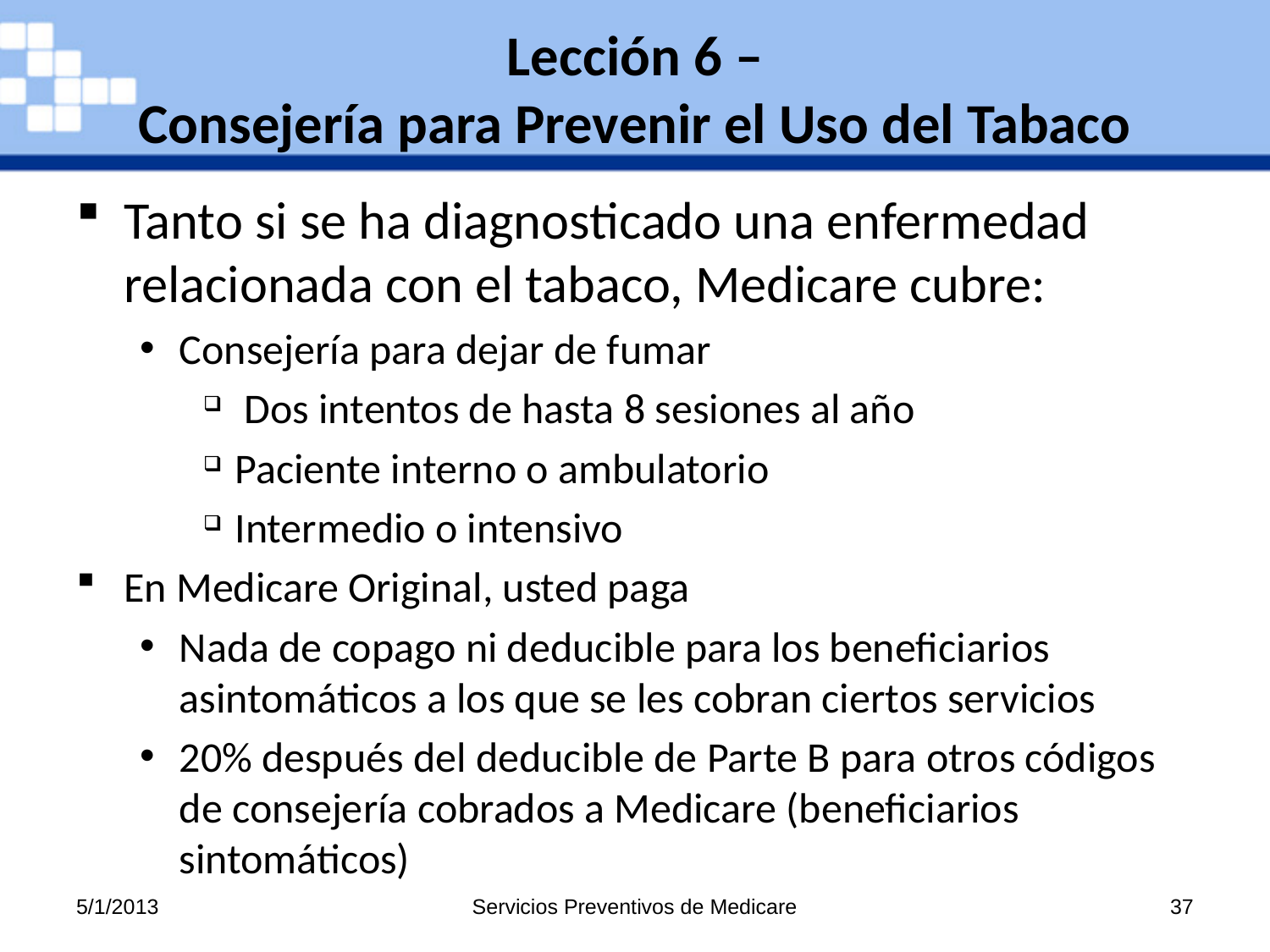

# Lección 6 – Consejería para Prevenir el Uso del Tabaco
Tanto si se ha diagnosticado una enfermedad relacionada con el tabaco, Medicare cubre:
Consejería para dejar de fumar
 Dos intentos de hasta 8 sesiones al año
Paciente interno o ambulatorio
Intermedio o intensivo
En Medicare Original, usted paga
Nada de copago ni deducible para los beneficiarios asintomáticos a los que se les cobran ciertos servicios
20% después del deducible de Parte B para otros códigos de consejería cobrados a Medicare (beneficiarios sintomáticos)

5/1/2013
Servicios Preventivos de Medicare
37